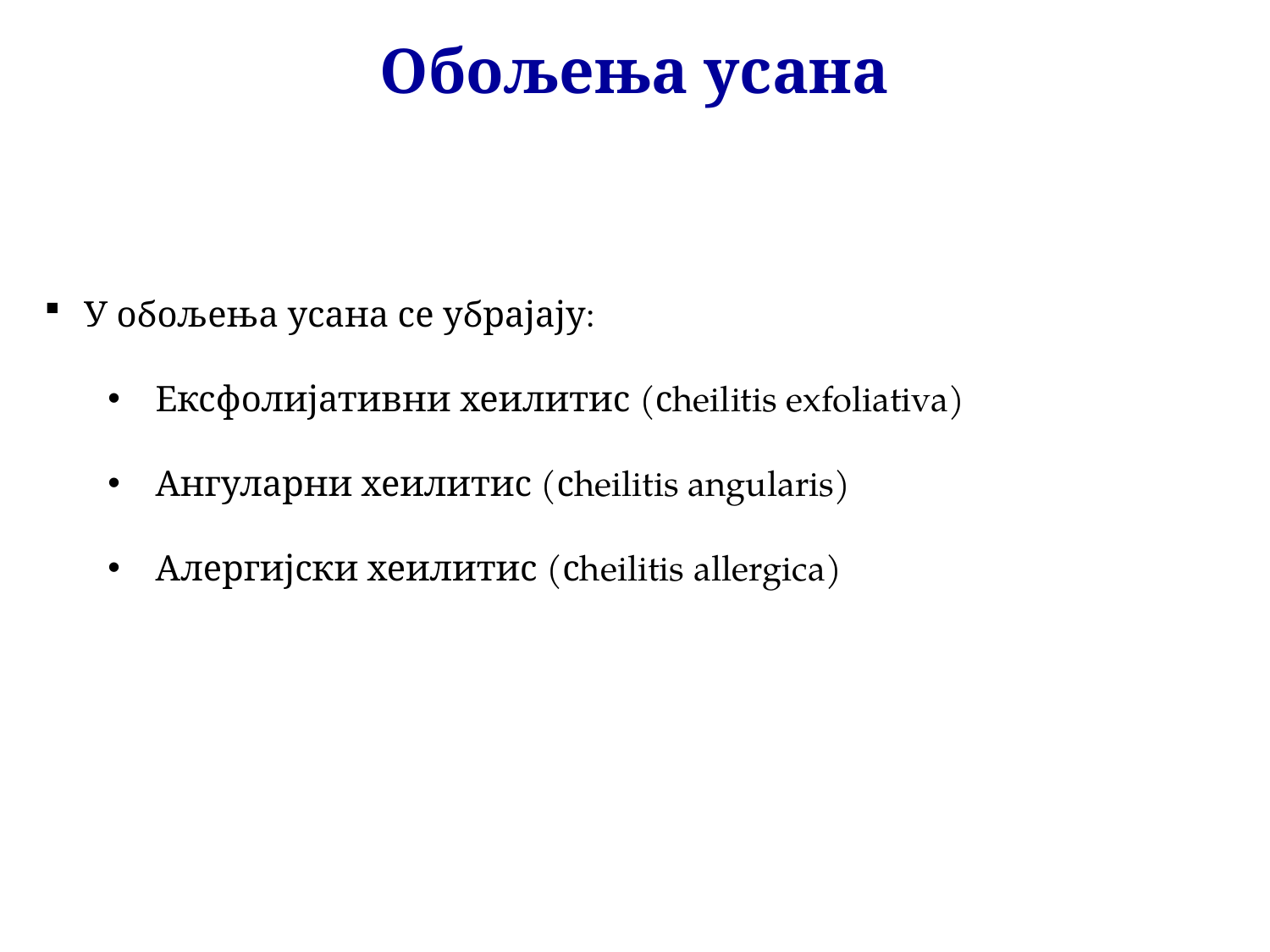

Обољења усана

У обољења усана се убрајају:

Ексфолијативни хеилитис (сheilitis exfoliativa)

Ангуларни хеилитис (сheilitis angularis)

Алергијски хеилитис (сheilitis allergica)